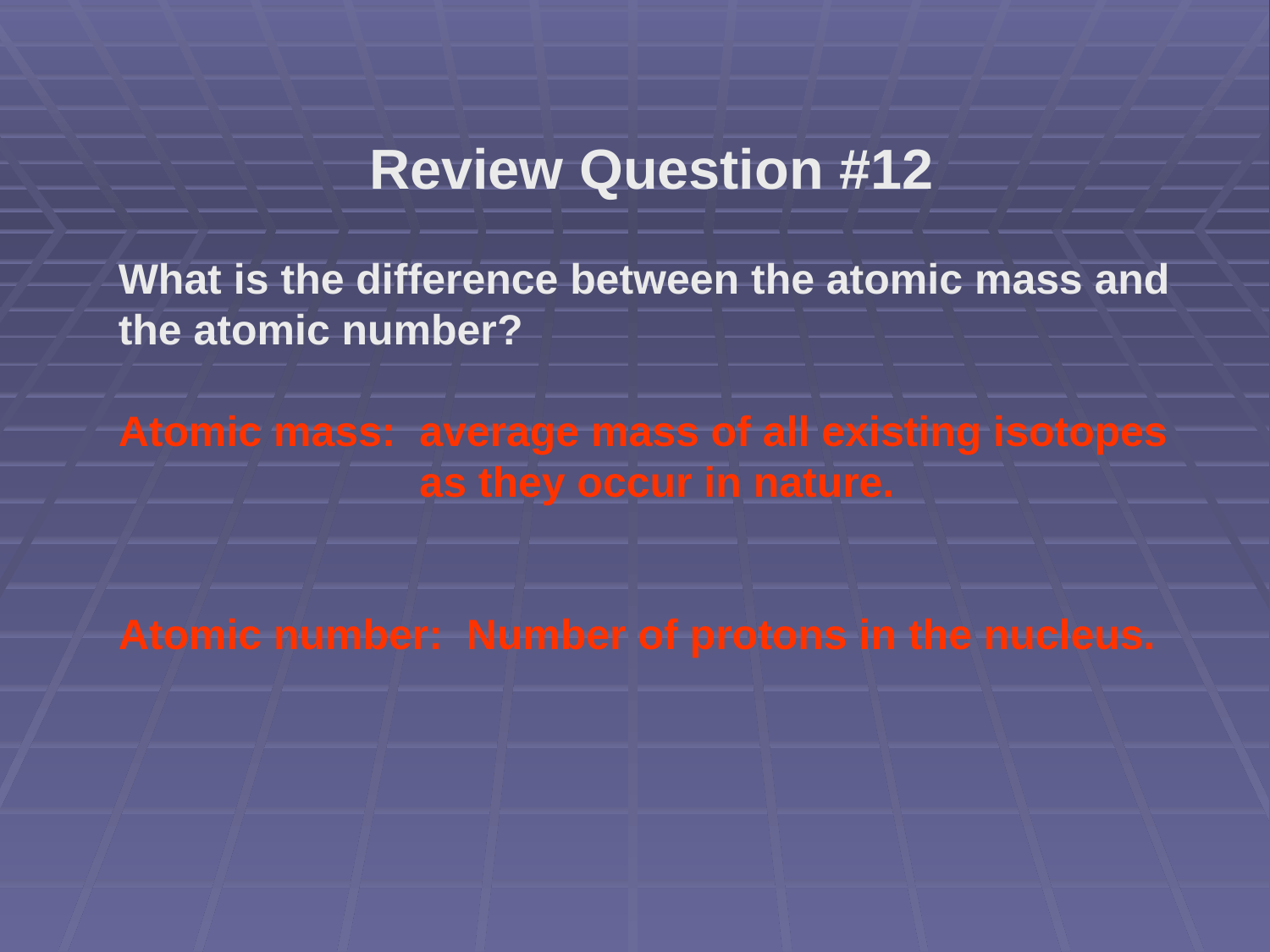

Review Question #12

What is the difference between the atomic mass and the atomic number?

Atomic mass:  average mass of all existing isotopes   		    as they occur in nature.

Atomic number:  Number of protons in the nucleus.